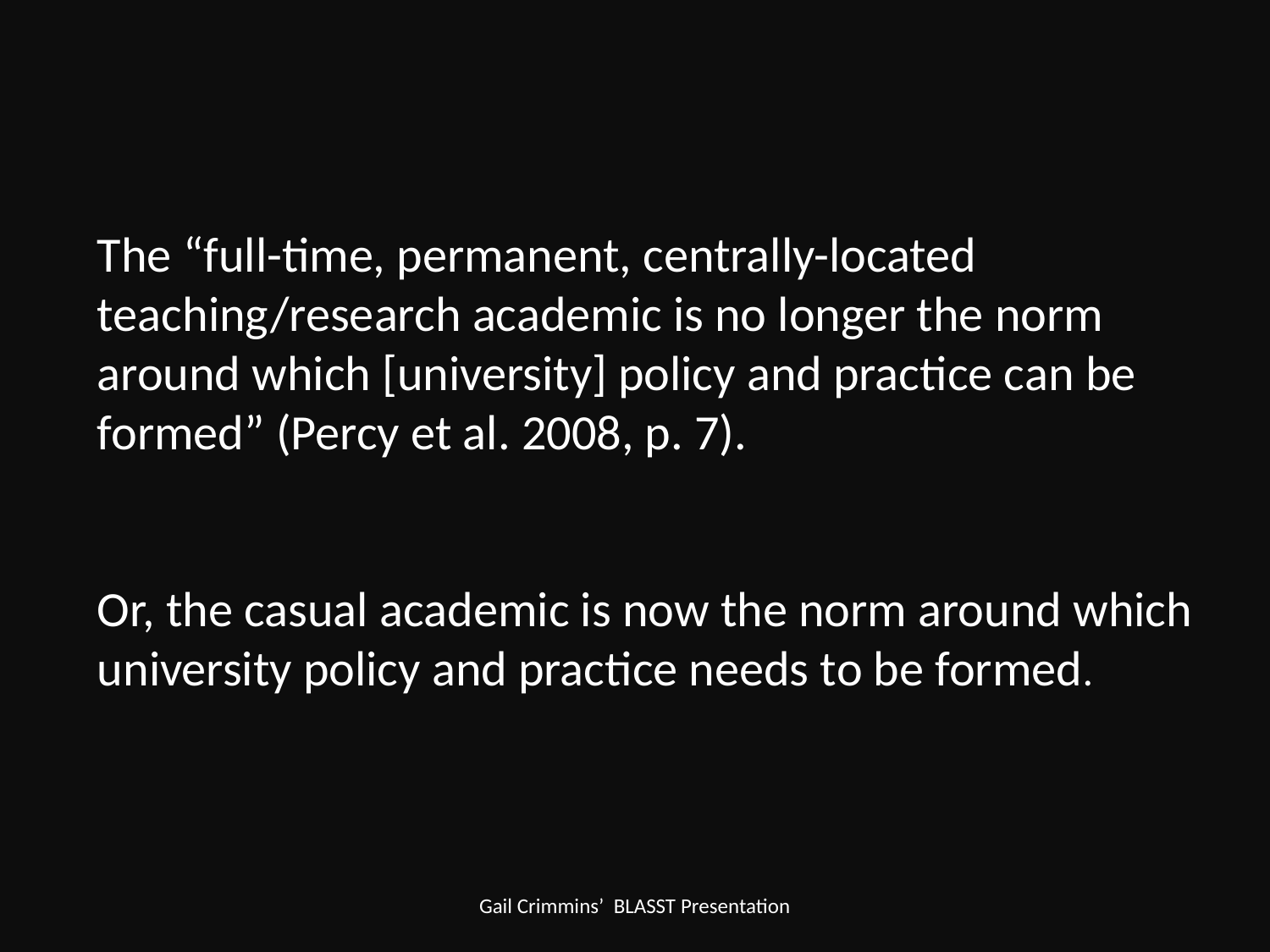

The “full-time, permanent, centrally-located teaching/research academic is no longer the norm around which [university] policy and practice can be formed” (Percy et al. 2008, p. 7).

Or, the casual academic is now the norm around which university policy and practice needs to be formed.
Gail Crimmins’  BLASST Presentation